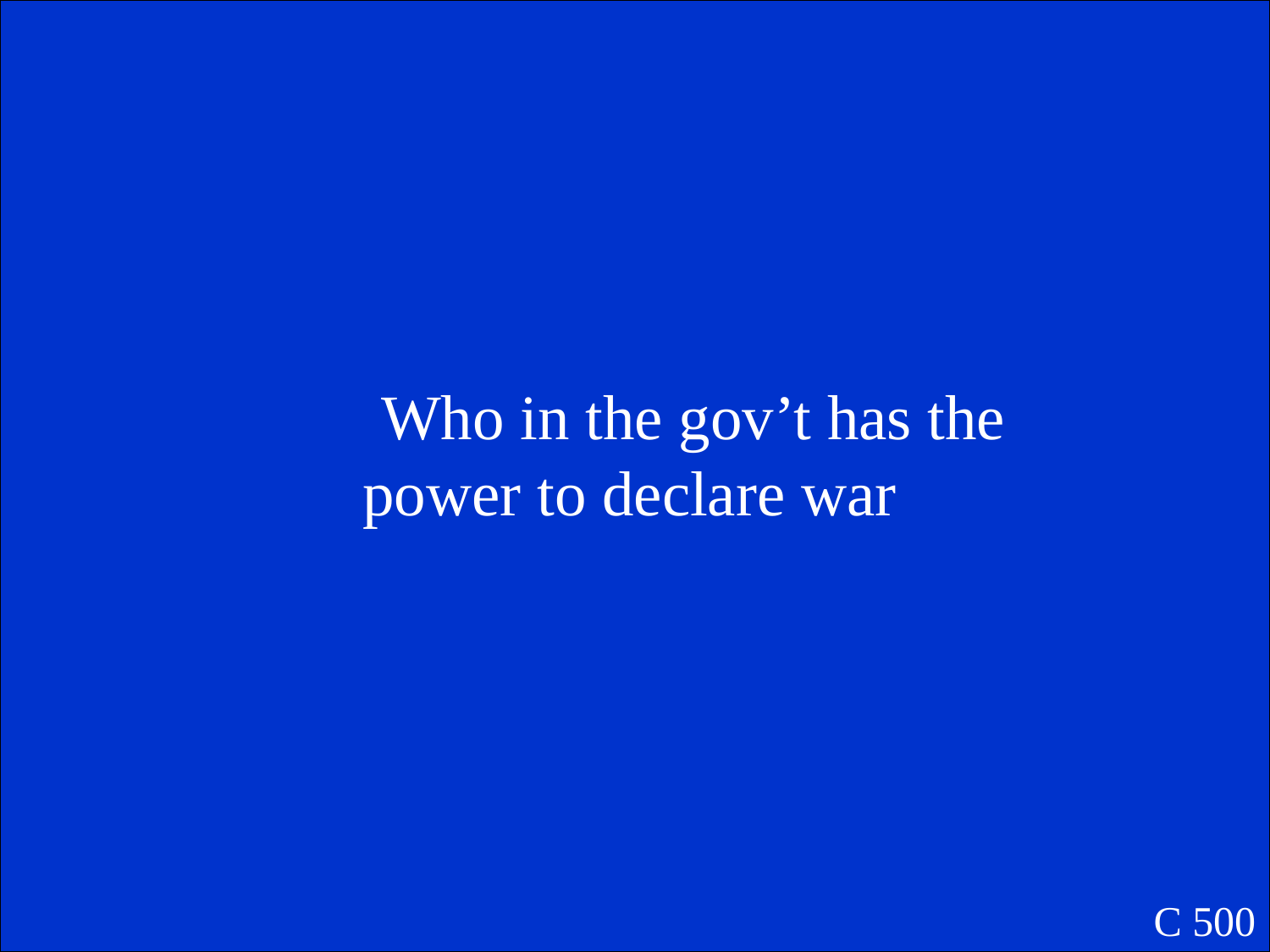

Who in the gov’t has the power to declare war
C 500